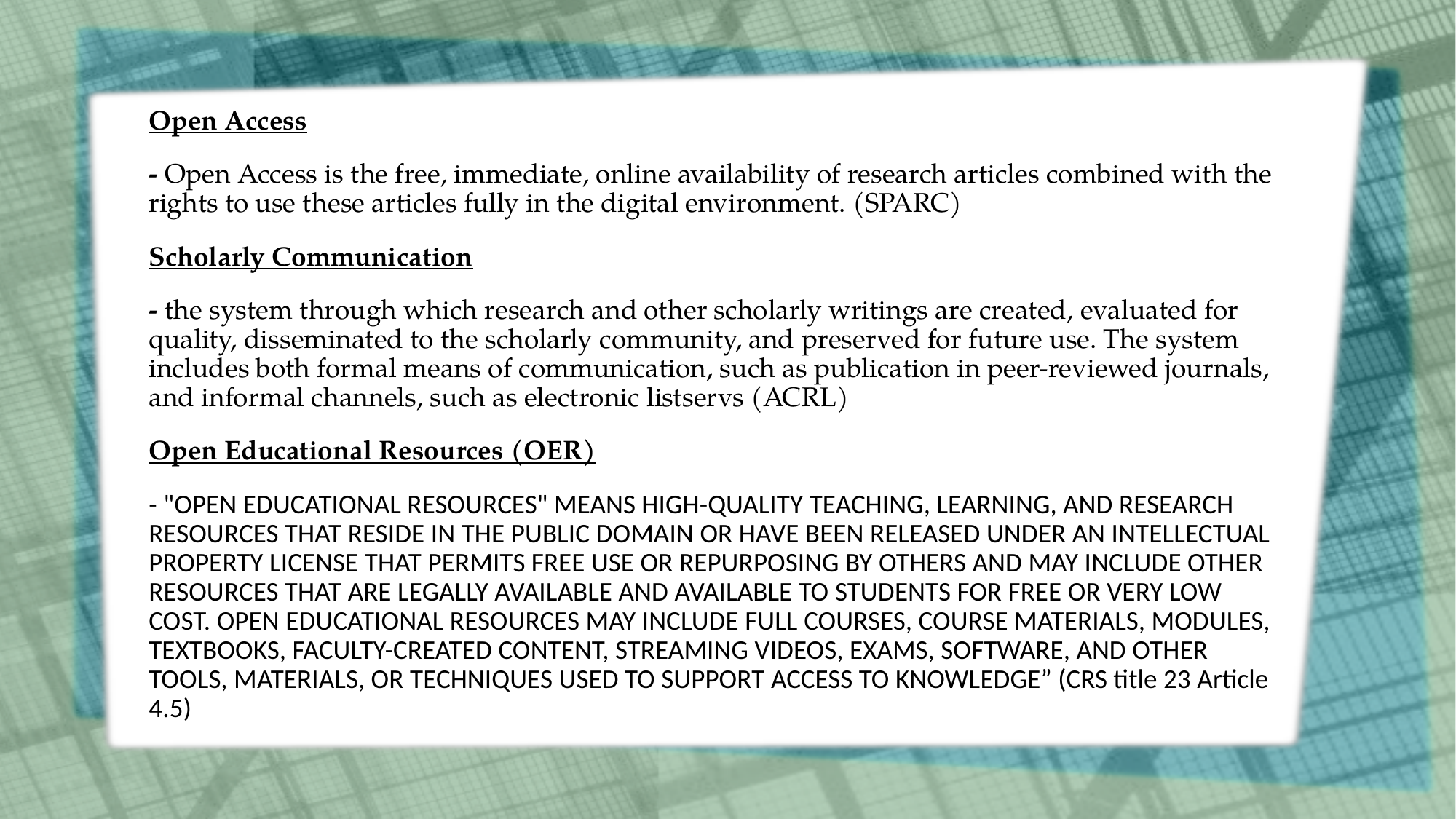

Open Access
- Open Access is the free, immediate, online availability of research articles combined with the rights to use these articles fully in the digital environment. (SPARC)
Scholarly Communication
- the system through which research and other scholarly writings are created, evaluated for quality, disseminated to the scholarly community, and preserved for future use. The system includes both formal means of communication, such as publication in peer-reviewed journals, and informal channels, such as electronic listservs (ACRL)
Open Educational Resources (OER)
- "OPEN EDUCATIONAL RESOURCES" MEANS HIGH-QUALITY TEACHING, LEARNING, AND RESEARCH RESOURCES THAT RESIDE IN THE PUBLIC DOMAIN OR HAVE BEEN RELEASED UNDER AN INTELLECTUAL PROPERTY LICENSE THAT PERMITS FREE USE OR REPURPOSING BY OTHERS AND MAY INCLUDE OTHER RESOURCES THAT ARE LEGALLY AVAILABLE AND AVAILABLE TO STUDENTS FOR FREE OR VERY LOW COST. OPEN EDUCATIONAL RESOURCES MAY INCLUDE FULL COURSES, COURSE MATERIALS, MODULES, TEXTBOOKS, FACULTY-CREATED CONTENT, STREAMING VIDEOS, EXAMS, SOFTWARE, AND OTHER TOOLS, MATERIALS, OR TECHNIQUES USED TO SUPPORT ACCESS TO KNOWLEDGE” (CRS title 23 Article 4.5)